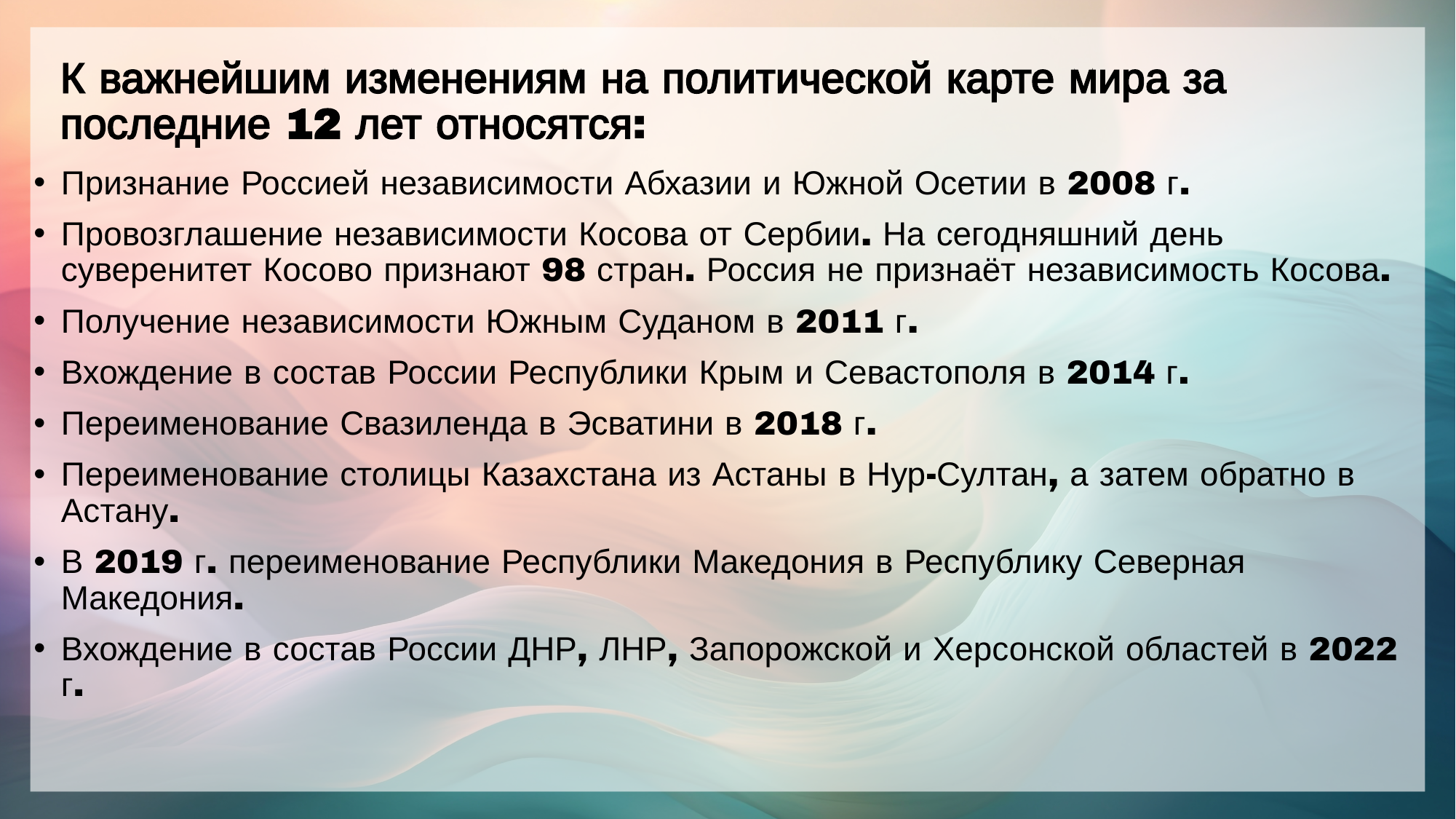

# К важнейшим изменениям на политической карте мира за последние 12 лет относятся:
Признание Россией независимости Абхазии и Южной Осетии в 2008 г.
Провозглашение независимости Косова от Сербии. На сегодняшний день суверенитет Косово признают 98 стран. Россия не признаёт независимость Косова.
Получение независимости Южным Суданом в 2011 г.
Вхождение в состав России Республики Крым и Севастополя в 2014 г.
Переименование Свазиленда в Эсватини в 2018 г.
Переименование столицы Казахстана из Астаны в Нур-Султан, а затем обратно в Астану.
В 2019 г. переименование Республики Македония в Республику Северная Македония.
Вхождение в состав России ДНР, ЛНР, Запорожской и Херсонской областей в 2022 г.